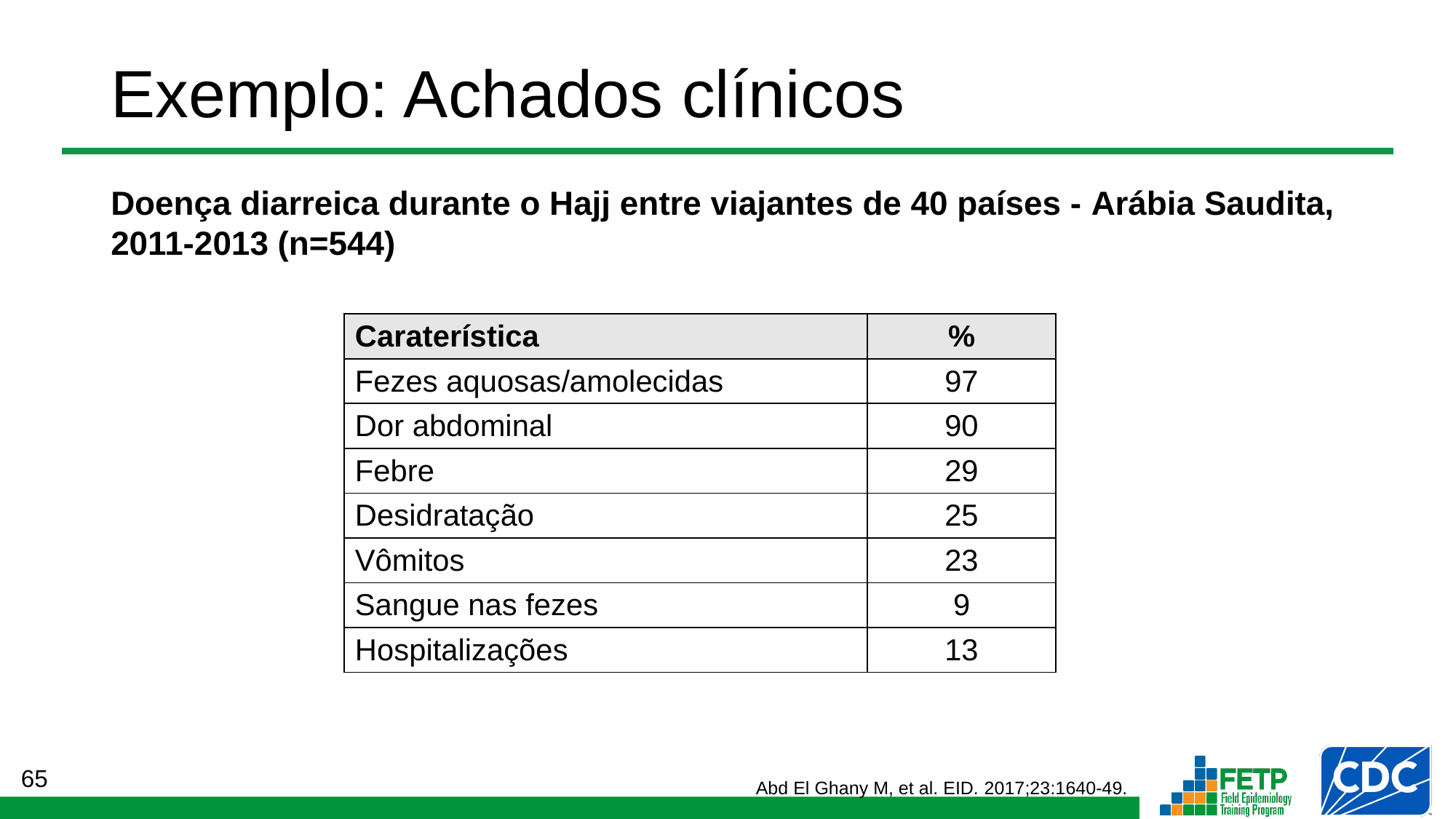

# Exemplo: Achados clínicos
Doença diarreica durante o Hajj entre viajantes de 40 países - Arábia Saudita, 2011-2013 (n=544)
| Caraterística | % |
| --- | --- |
| Fezes aquosas/amolecidas | 97 |
| Dor abdominal | 90 |
| Febre | 29 |
| Desidratação | 25 |
| Vômitos | 23 |
| Sangue nas fezes | 9 |
| Hospitalizações | 13 |
Abd El Ghany M, et al. EID. 2017;23:1640-49.